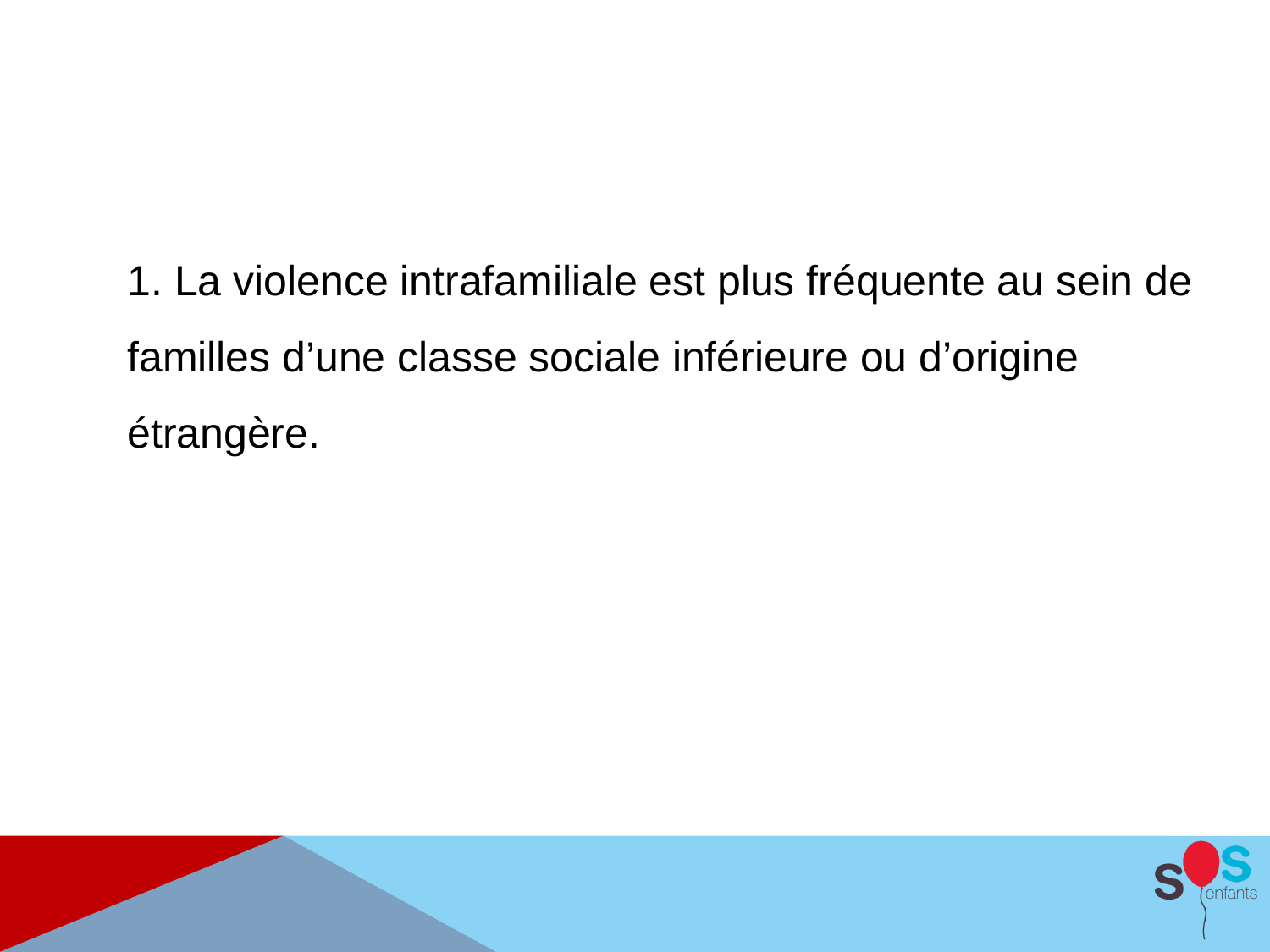

1. La violence intrafamiliale est plus fréquente au sein de familles d’une classe sociale inférieure ou d’origine étrangère.